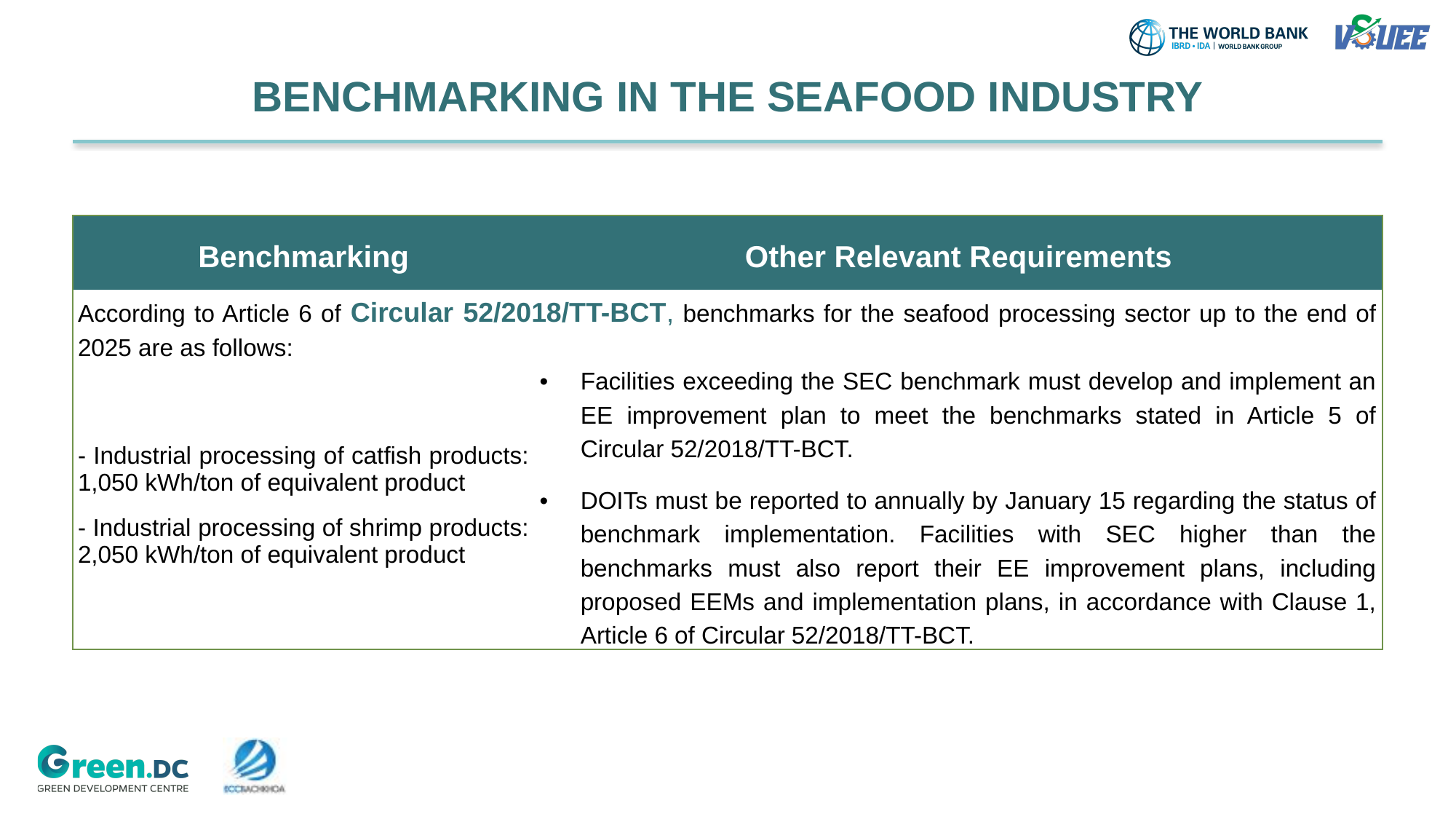

# BENCHMARKING IN THE SEAFOOD INDUSTRY
| Benchmarking | Other Relevant Requirements |
| --- | --- |
| According to Article 6 of Circular 52/2018/TT-BCT, benchmarks for the seafood processing sector up to the end of 2025 are as follows: |  |
| - Industrial processing of catfish products: 1,050 kWh/ton of equivalent product - Industrial processing of shrimp products: 2,050 kWh/ton of equivalent product | Facilities exceeding the SEC benchmark must develop and implement an EE improvement plan to meet the benchmarks stated in Article 5 of Circular 52/2018/TT-BCT. DOITs must be reported to annually by January 15 regarding the status of benchmark implementation. Facilities with SEC higher than the benchmarks must also report their EE improvement plans, including proposed EEMs and implementation plans, in accordance with Clause 1, Article 6 of Circular 52/2018/TT-BCT. |